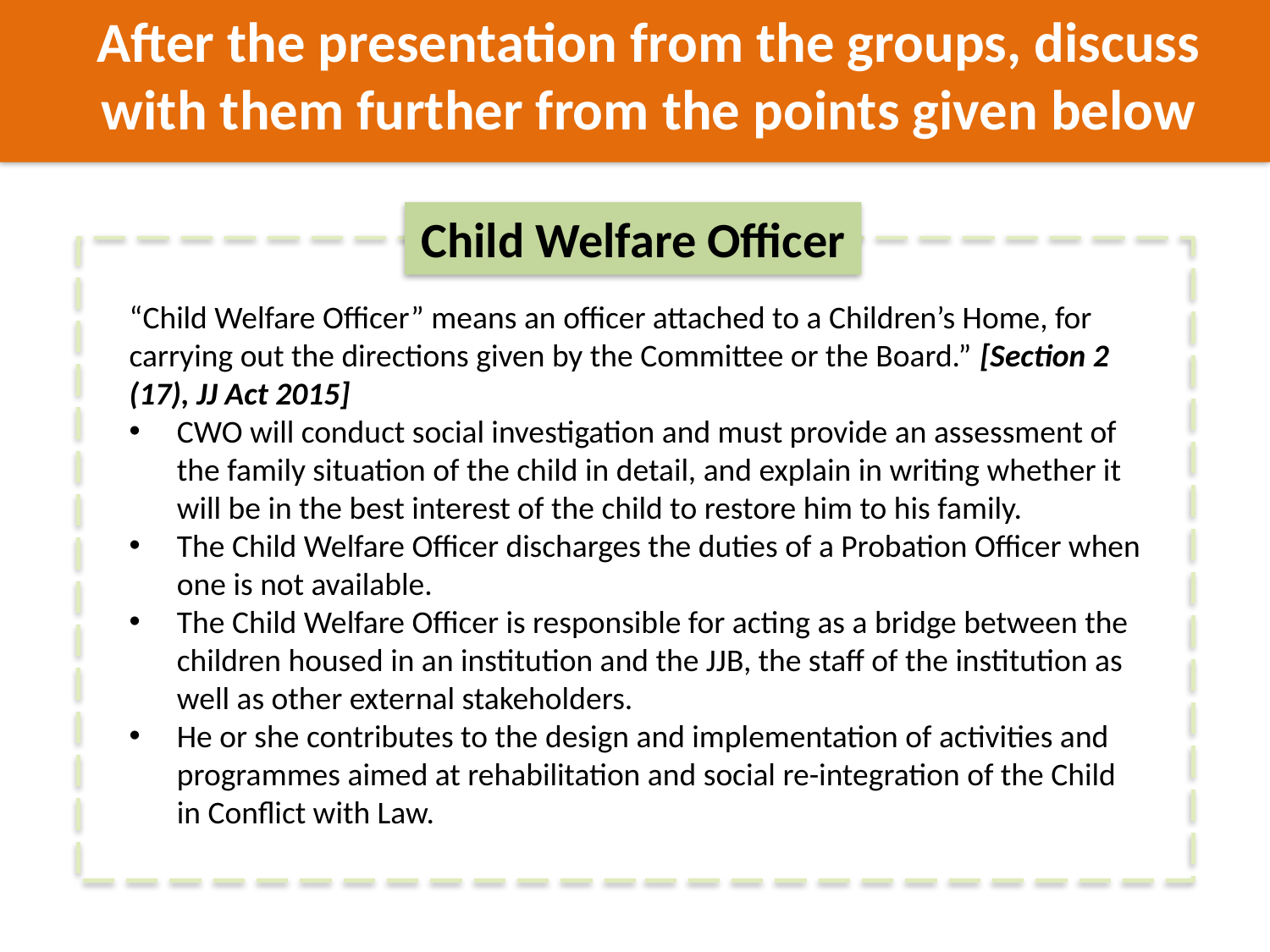

After the presentation from the groups, discuss with them further from the points given below

Child Welfare Officer

“Child Welfare Officer” means an officer attached to a Children’s Home, for carrying out the directions given by the Committee or the Board.” [Section 2 (17), JJ Act 2015]
CWO will conduct social investigation and must provide an assessment of the family situation of the child in detail, and explain in writing whether it will be in the best interest of the child to restore him to his family.
The Child Welfare Officer discharges the duties of a Probation Officer when one is not available.
The Child Welfare Officer is responsible for acting as a bridge between the children housed in an institution and the JJB, the staff of the institution as well as other external stakeholders.
He or she contributes to the design and implementation of activities and programmes aimed at rehabilitation and social re-integration of the Child in Conflict with Law.